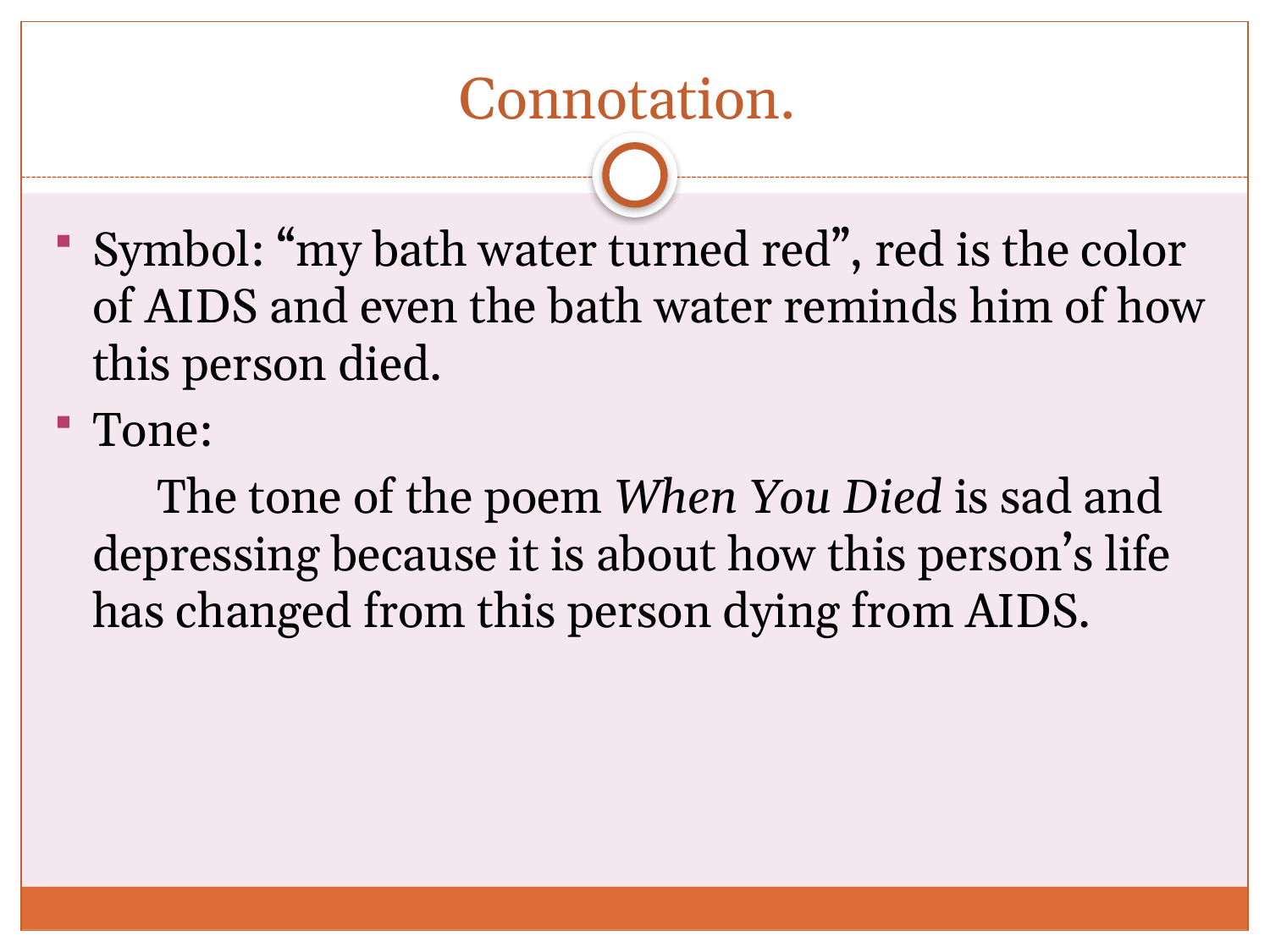

# Connotation.
Symbol: “my bath water turned red”, red is the color of AIDS and even the bath water reminds him of how this person died.
Tone:
         The tone of the poem When You Died is sad and depressing because it is about how this person’s life has changed from this person dying from AIDS.